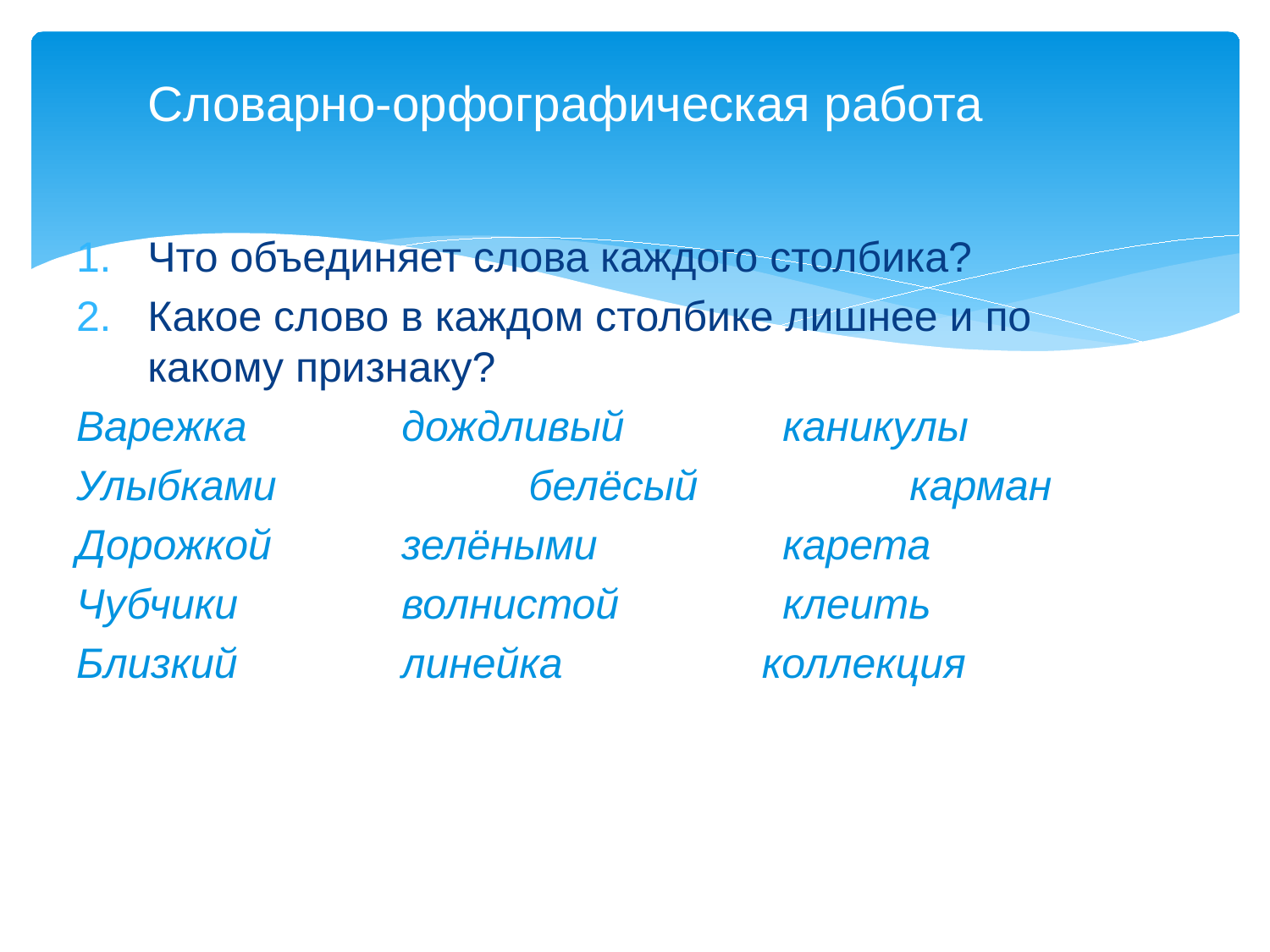

# Словарно-орфографическая работа
Что объединяет слова каждого столбика?
Какое слово в каждом столбике лишнее и по какому признаку?
Варежка		дождливый		каникулы
Улыбками		белёсый		карман
Дорожкой		зелёными		карета
Чубчики		волнистой		клеить
Близкий		линейка	         коллекция